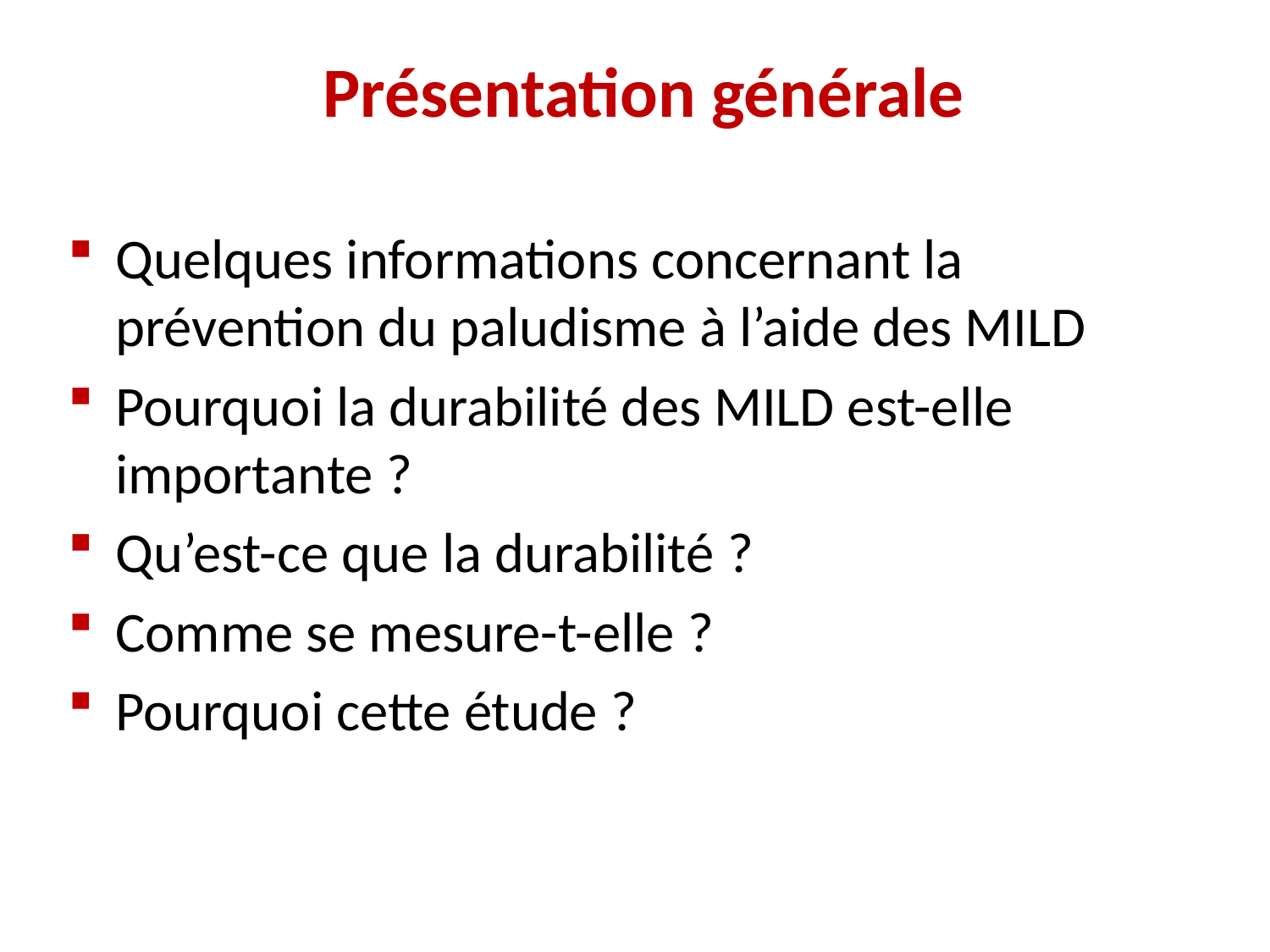

Présentation générale
Quelques informations concernant la prévention du paludisme à l’aide des MILD
Pourquoi la durabilité des MILD est-elle importante ?
Qu’est-ce que la durabilité ?
Comme se mesure-t-elle ?
Pourquoi cette étude ?